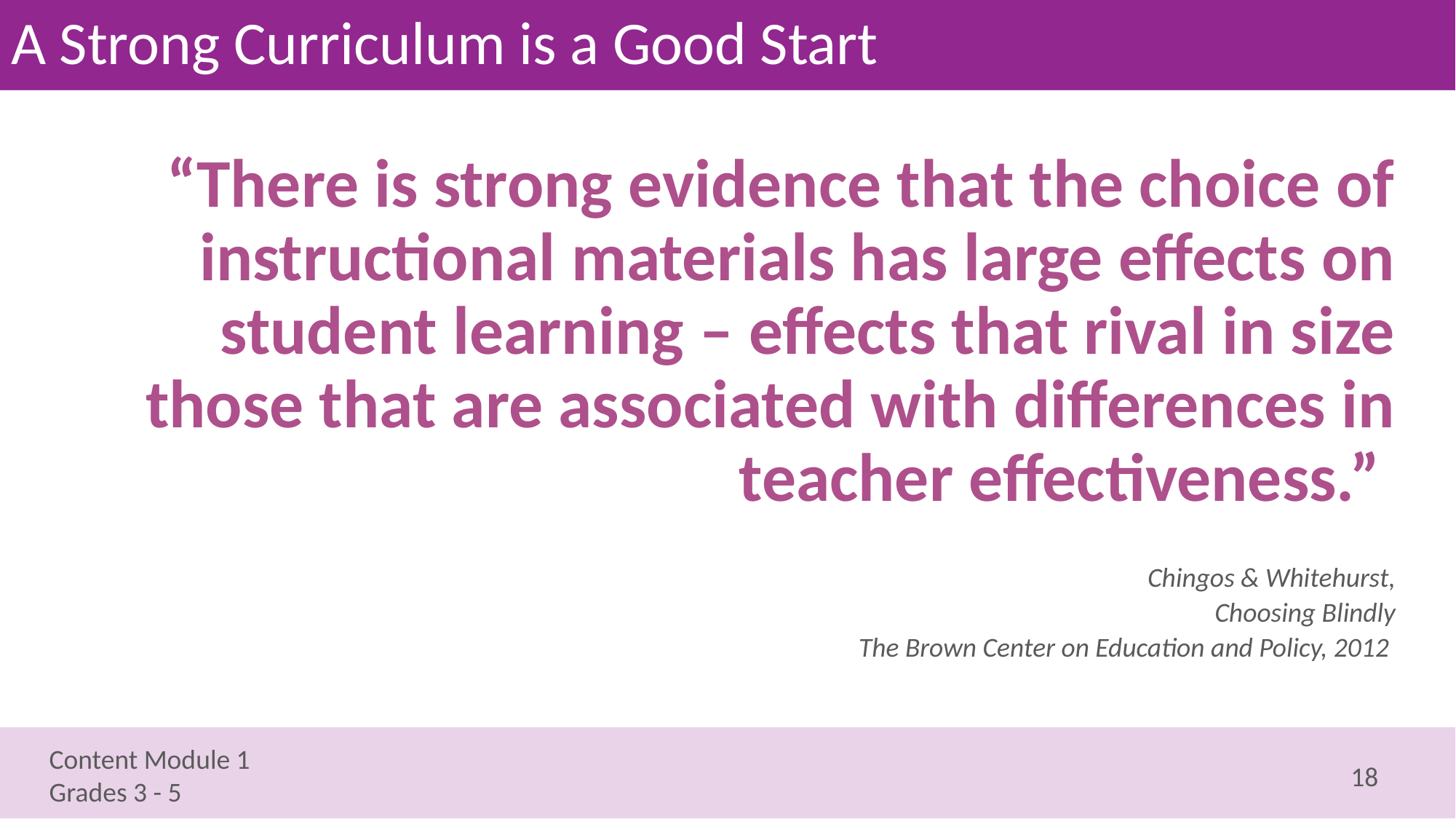

# A Strong Curriculum is a Good Start
“There is strong evidence that the choice of instructional materials has large effects on student learning – effects that rival in size those that are associated with differences in teacher effectiveness.”

Chingos & Whitehurst,
				Choosing Blindly
The Brown Center on Education and Policy, 2012

18